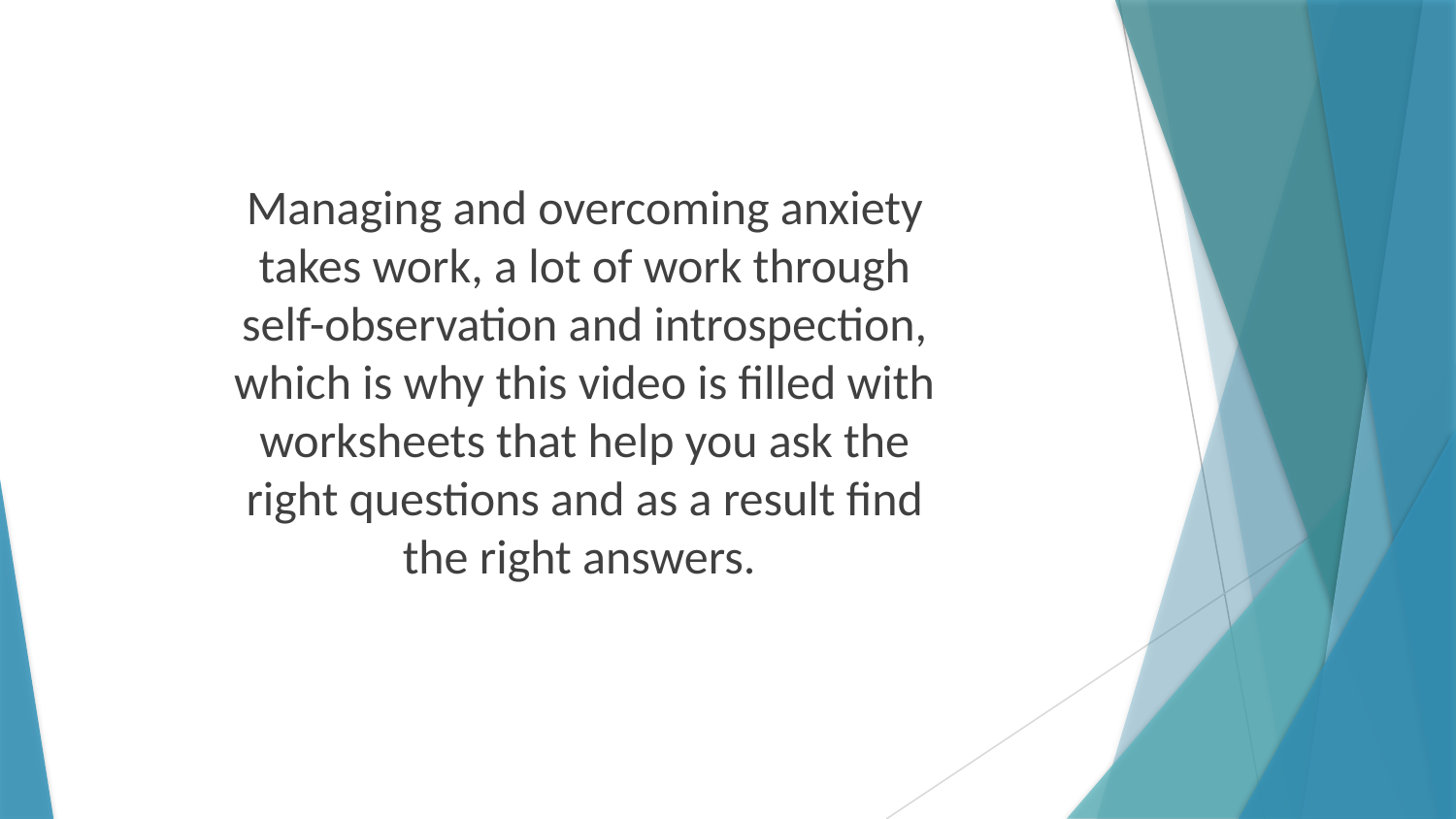

Managing and overcoming anxiety takes work, a lot of work through self-observation and introspection, which is why this video is filled with worksheets that help you ask the right questions and as a result find the right answers.